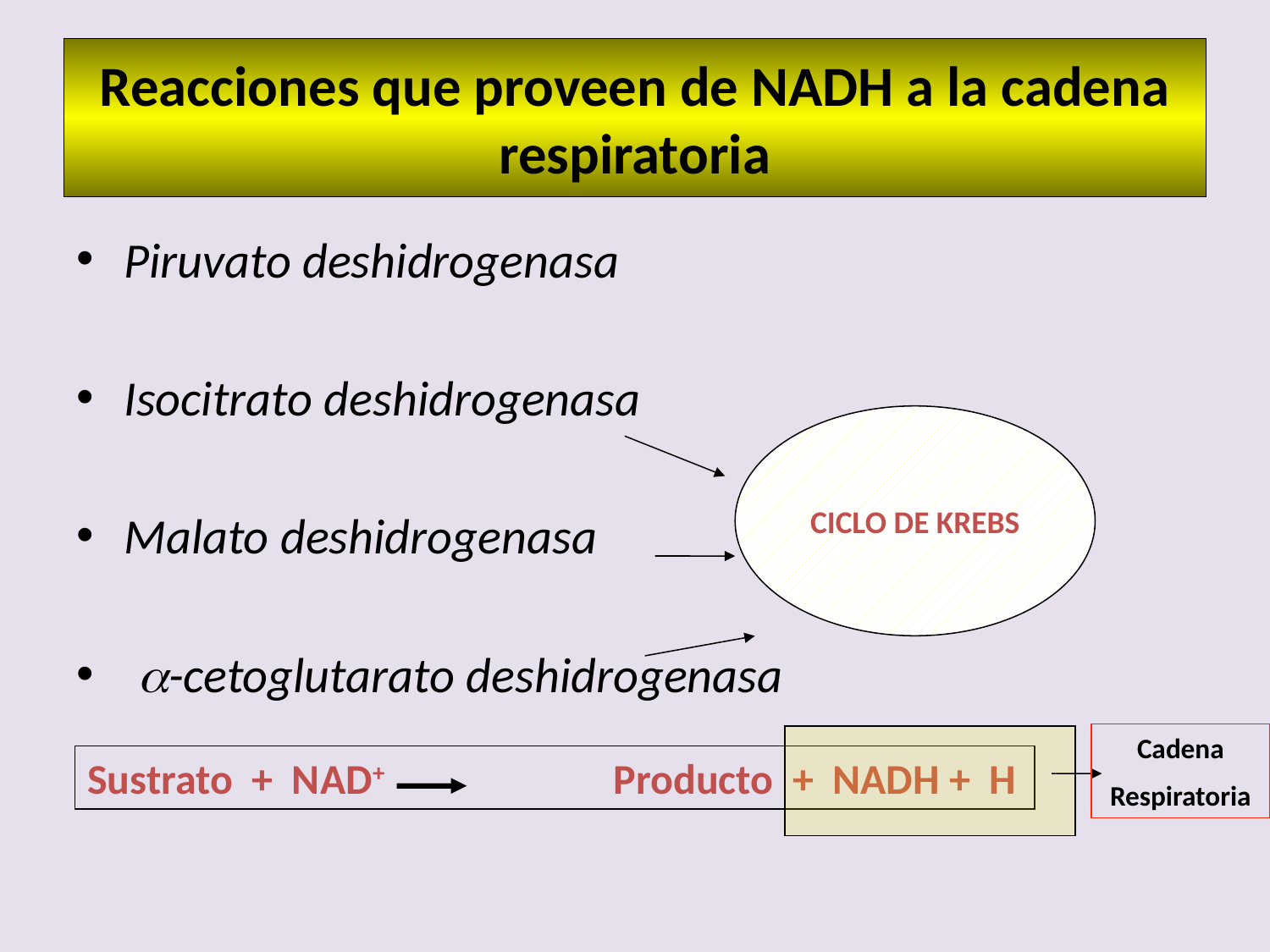

# Reacciones que proveen de NADH a la cadena respiratoria
Piruvato deshidrogenasa

Isocitrato deshidrogenasa

Malato deshidrogenasa

 α-cetoglutarato deshidrogenasa
CICLO DE KREBS

Cadena
Respiratoria

Sustrato  +  NAD+                        Producto  +  NADH +  H